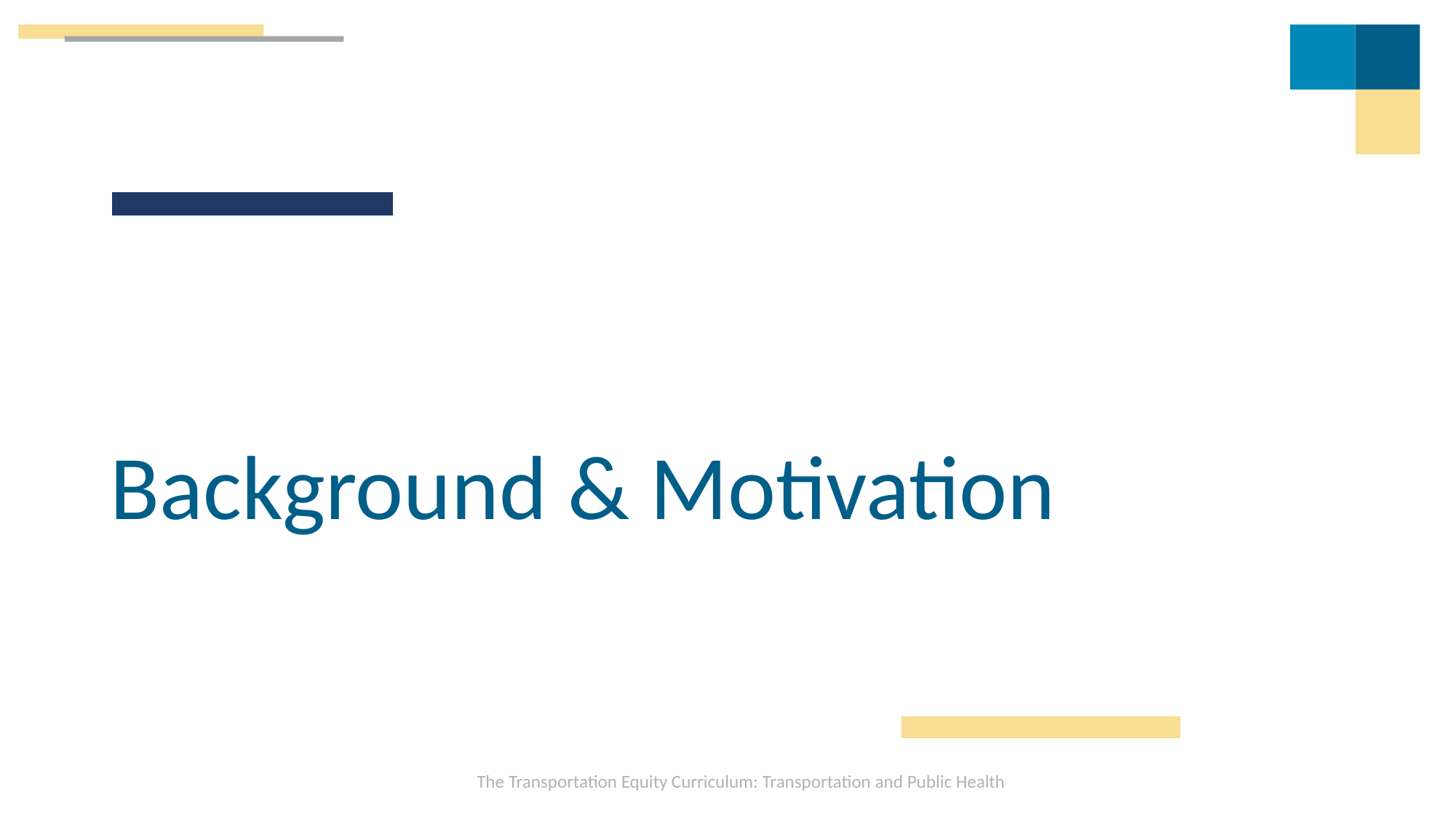

# Background & Motivation

The Transportation Equity Curriculum: Transportation and Public Health